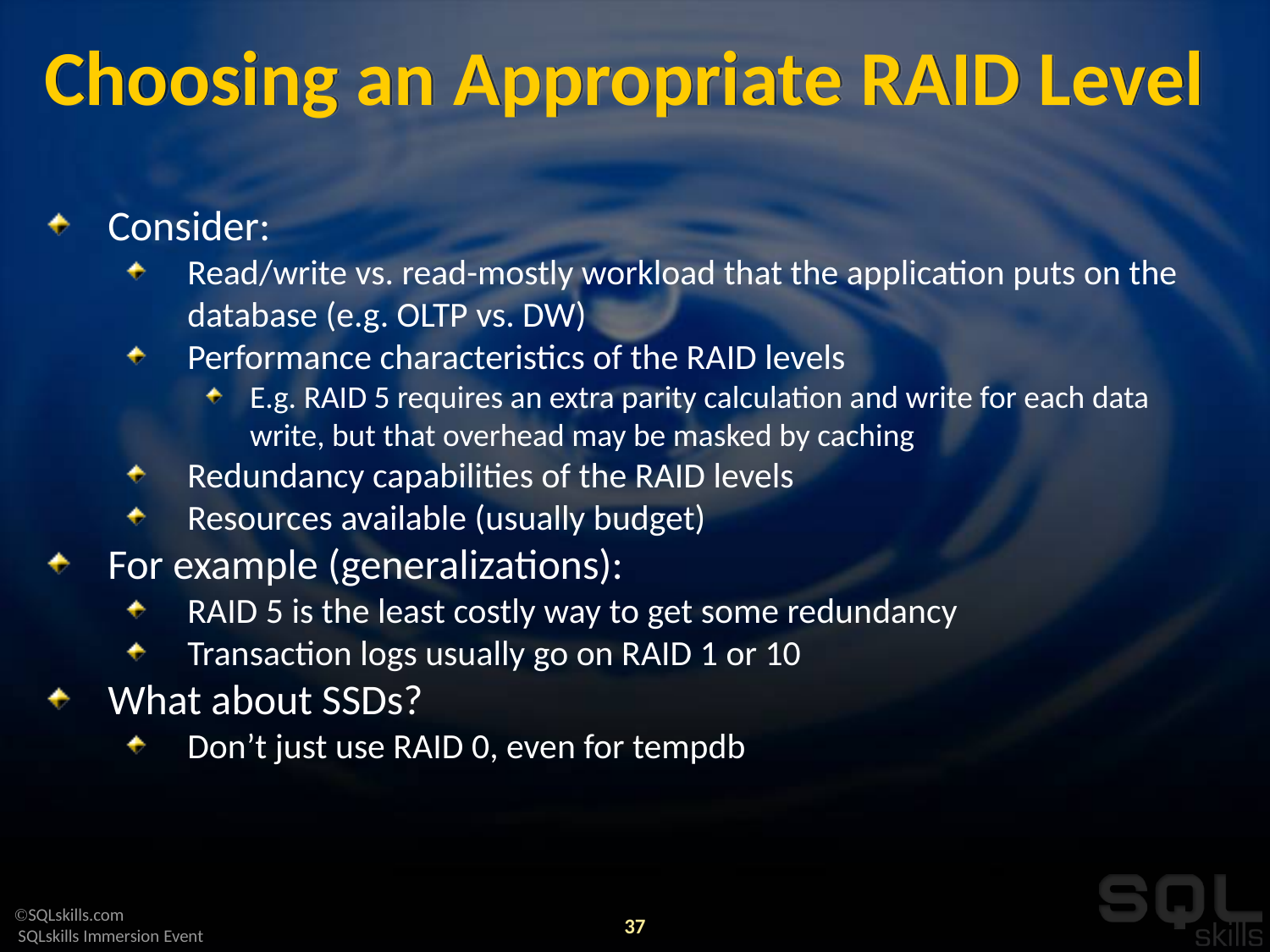

# Choosing an Appropriate RAID Level
Consider:
Read/write vs. read-mostly workload that the application puts on the database (e.g. OLTP vs. DW)
Performance characteristics of the RAID levels
E.g. RAID 5 requires an extra parity calculation and write for each data write, but that overhead may be masked by caching
Redundancy capabilities of the RAID levels
Resources available (usually budget)
For example (generalizations):
RAID 5 is the least costly way to get some redundancy
Transaction logs usually go on RAID 1 or 10
What about SSDs?
Don’t just use RAID 0, even for tempdb
37